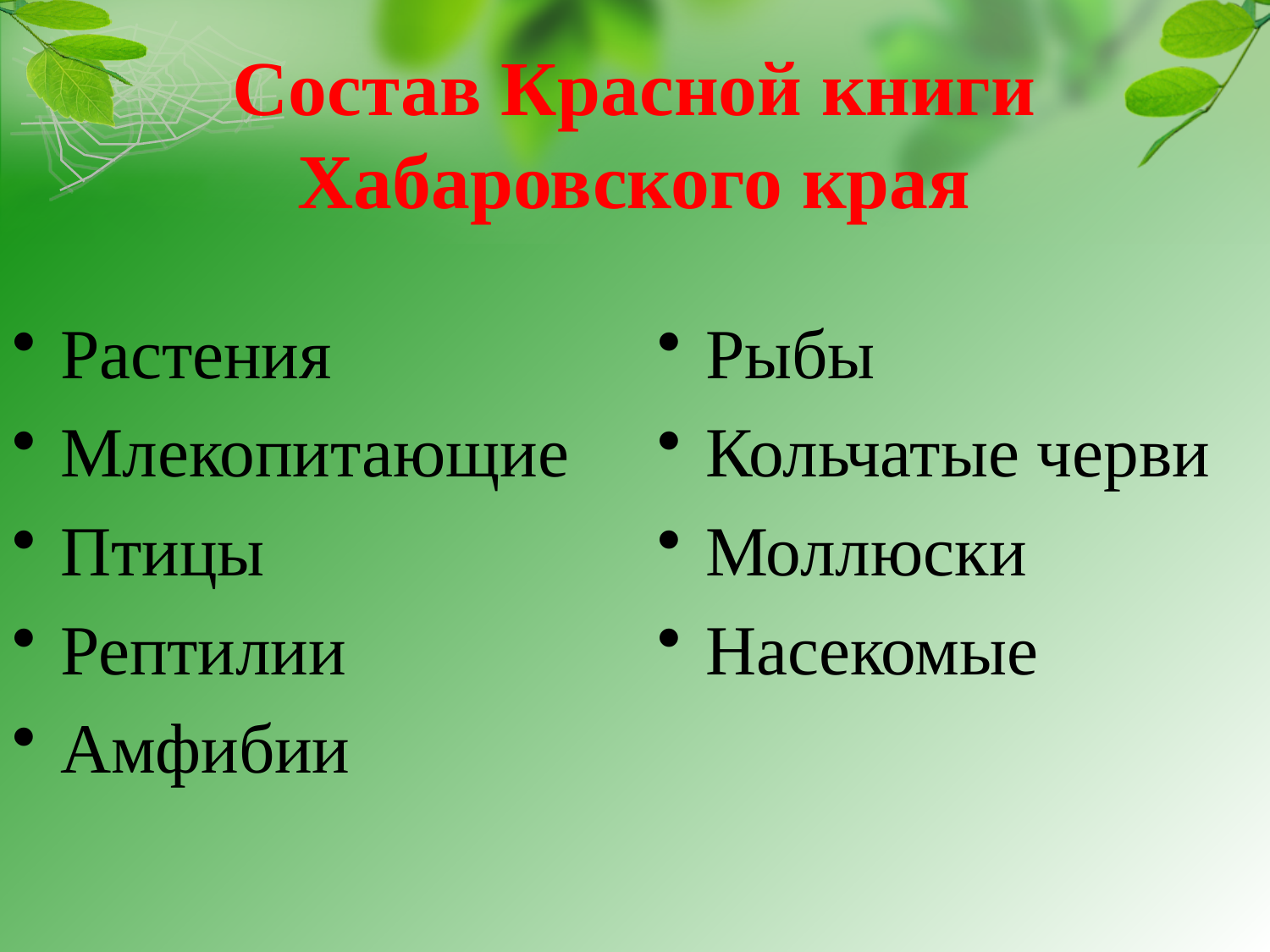

Состав Красной книги Хабаровского края

Растения
Млекопитающие
Птицы
Рептилии
Амфибии

Рыбы
Кольчатые черви
Моллюски
Насекомые